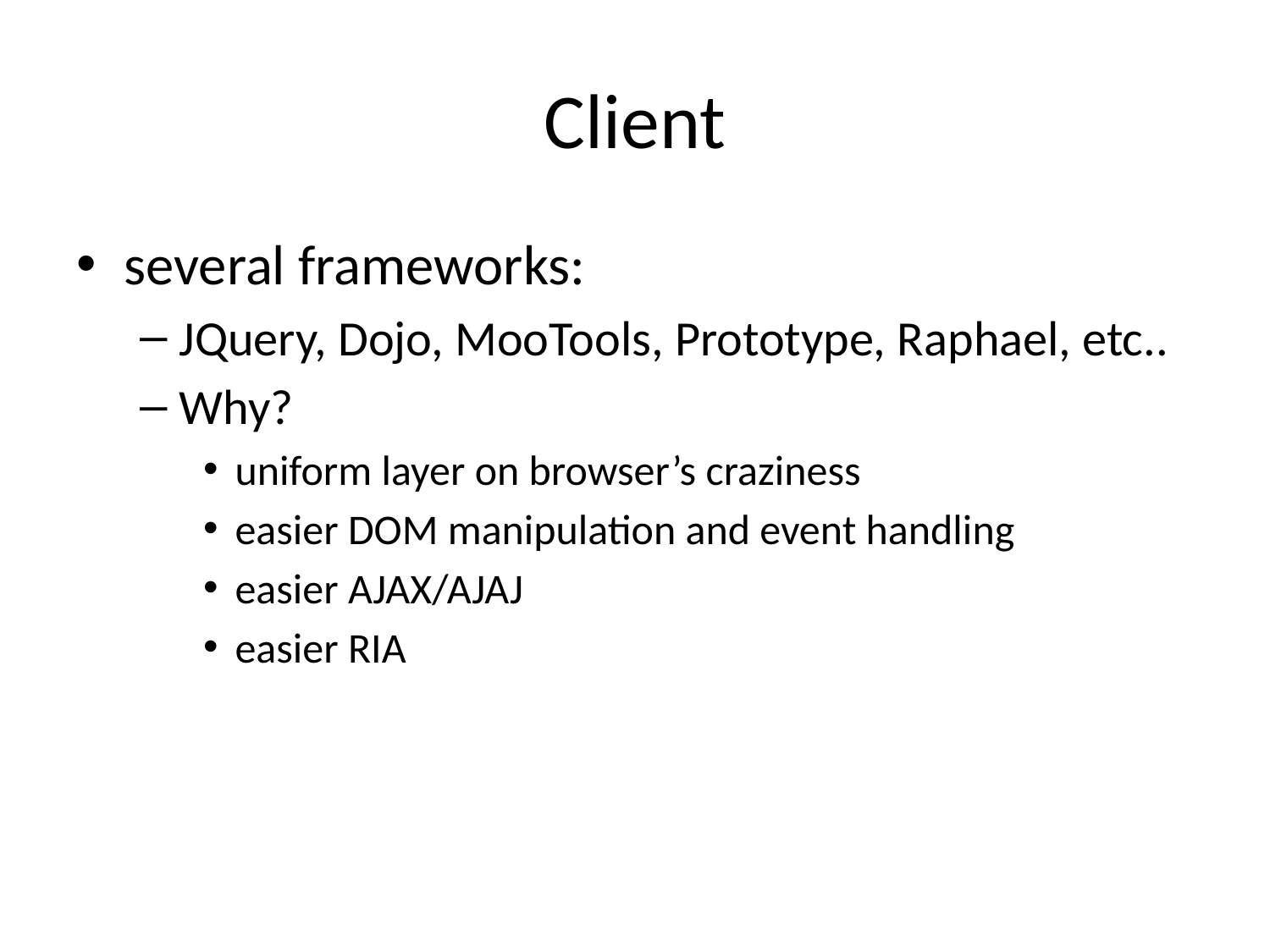

# Client
several frameworks:
JQuery, Dojo, MooTools, Prototype, Raphael, etc..
Why?
uniform layer on browser’s craziness
easier DOM manipulation and event handling
easier AJAX/AJAJ
easier RIA